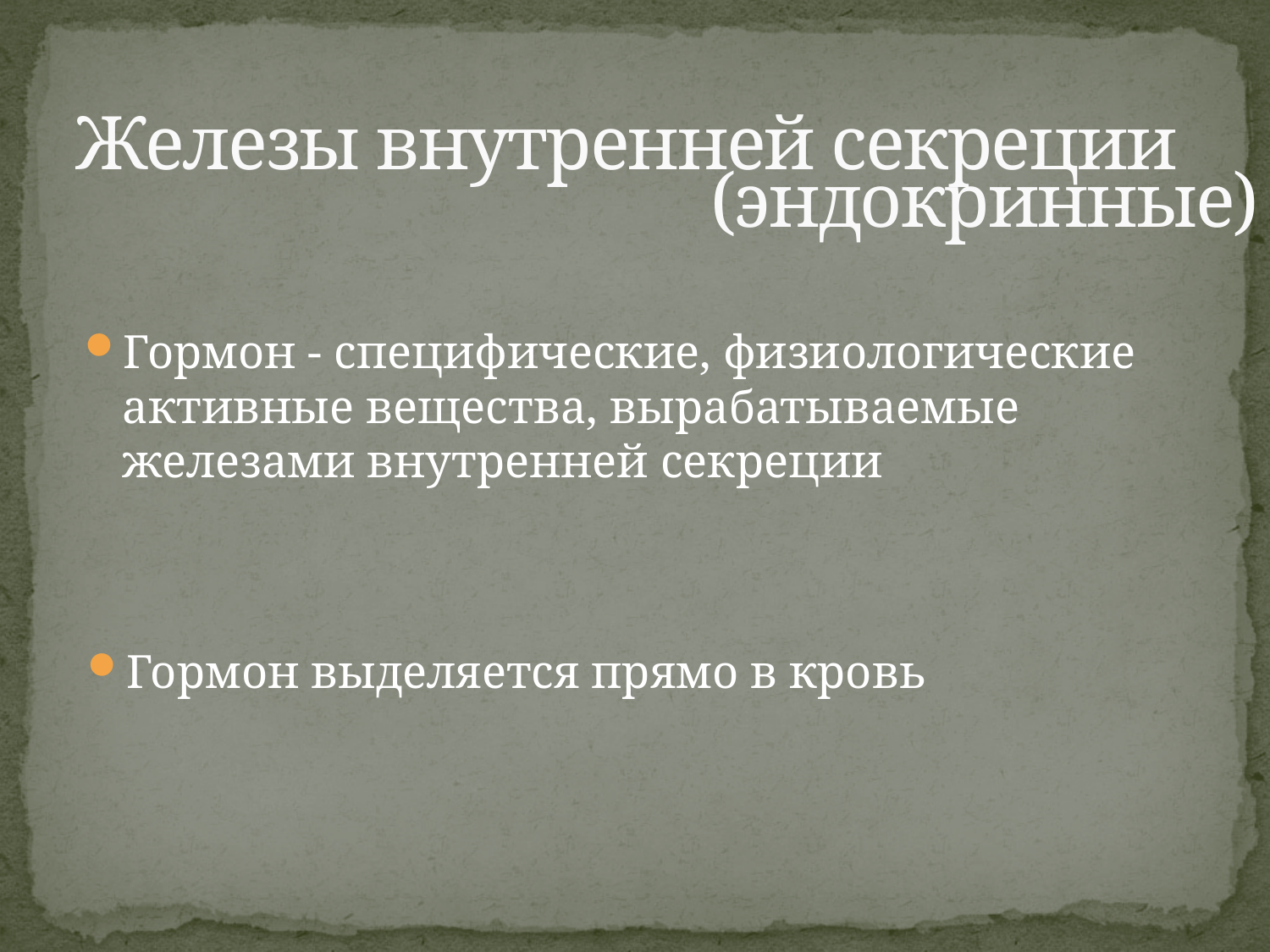

# Железы внутренней секреции
(эндокринные)
Гормон - специфические, физиологические активные вещества, вырабатываемые железами внутренней секреции
Гормон выделяется прямо в кровь